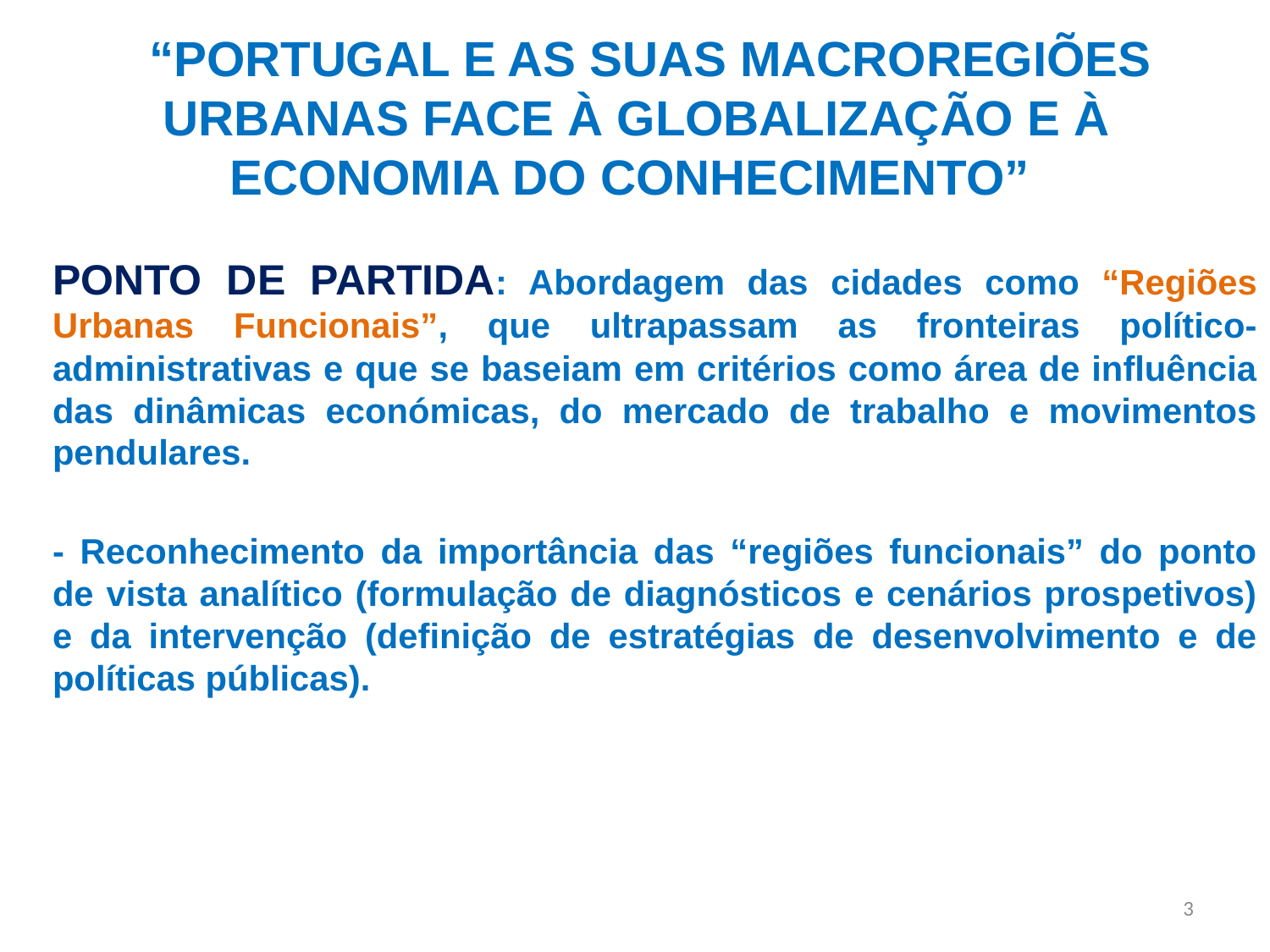

# “PORTUGAL E AS SUAS MACROREGIÕES URBANAS FACE À GLOBALIZAÇÃO E À ECONOMIA DO CONHECIMENTO”
Ponto de partida: Abordagem das cidades como “Regiões Urbanas Funcionais”, que ultrapassam as fronteiras político-administrativas e que se baseiam em critérios como área de influência das dinâmicas económicas, do mercado de trabalho e movimentos pendulares.

- Reconhecimento da importância das “regiões funcionais” do ponto de vista analítico (formulação de diagnósticos e cenários prospetivos) e da intervenção (definição de estratégias de desenvolvimento e de políticas públicas).
3